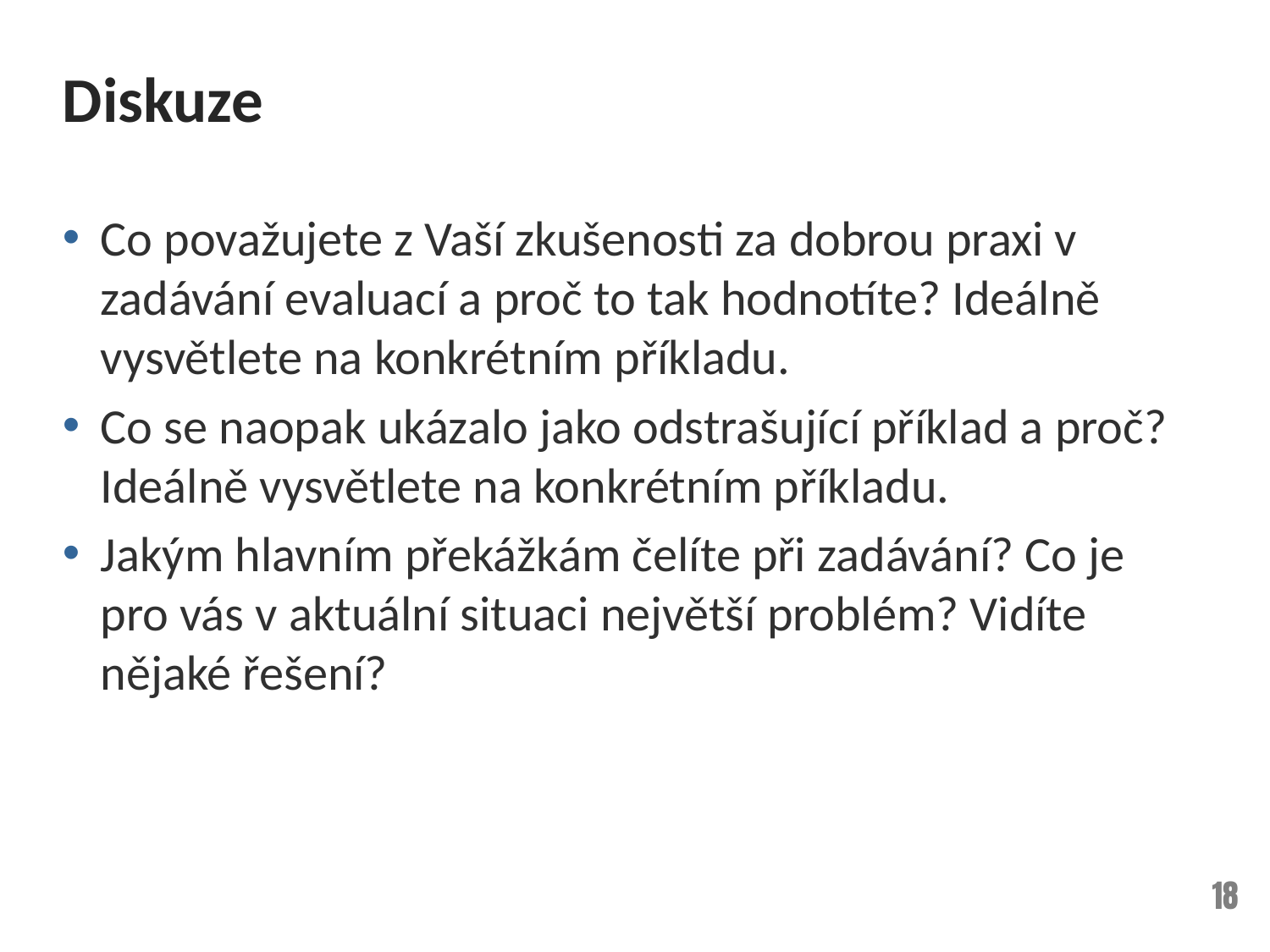

# Diskuze
Co považujete z Vaší zkušenosti za dobrou praxi v zadávání evaluací a proč to tak hodnotíte? Ideálně vysvětlete na konkrétním příkladu.
Co se naopak ukázalo jako odstrašující příklad a proč? Ideálně vysvětlete na konkrétním příkladu.
Jakým hlavním překážkám čelíte při zadávání? Co je pro vás v aktuální situaci největší problém? Vidíte nějaké řešení?
18